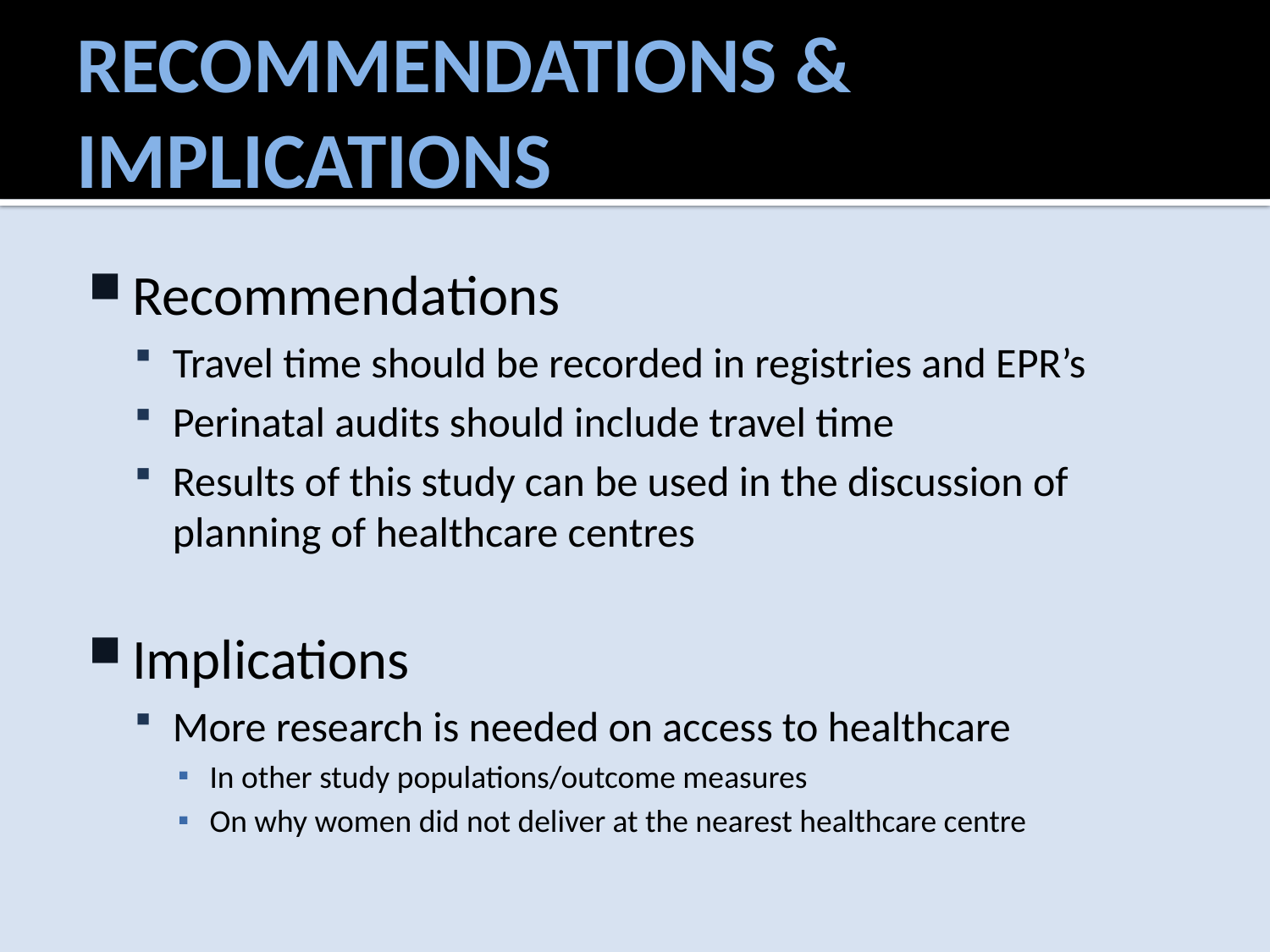

# Recommendations & Implications
Recommendations
Travel time should be recorded in registries and EPR’s
Perinatal audits should include travel time
Results of this study can be used in the discussion of planning of healthcare centres

Implications
More research is needed on access to healthcare
In other study populations/outcome measures
On why women did not deliver at the nearest healthcare centre